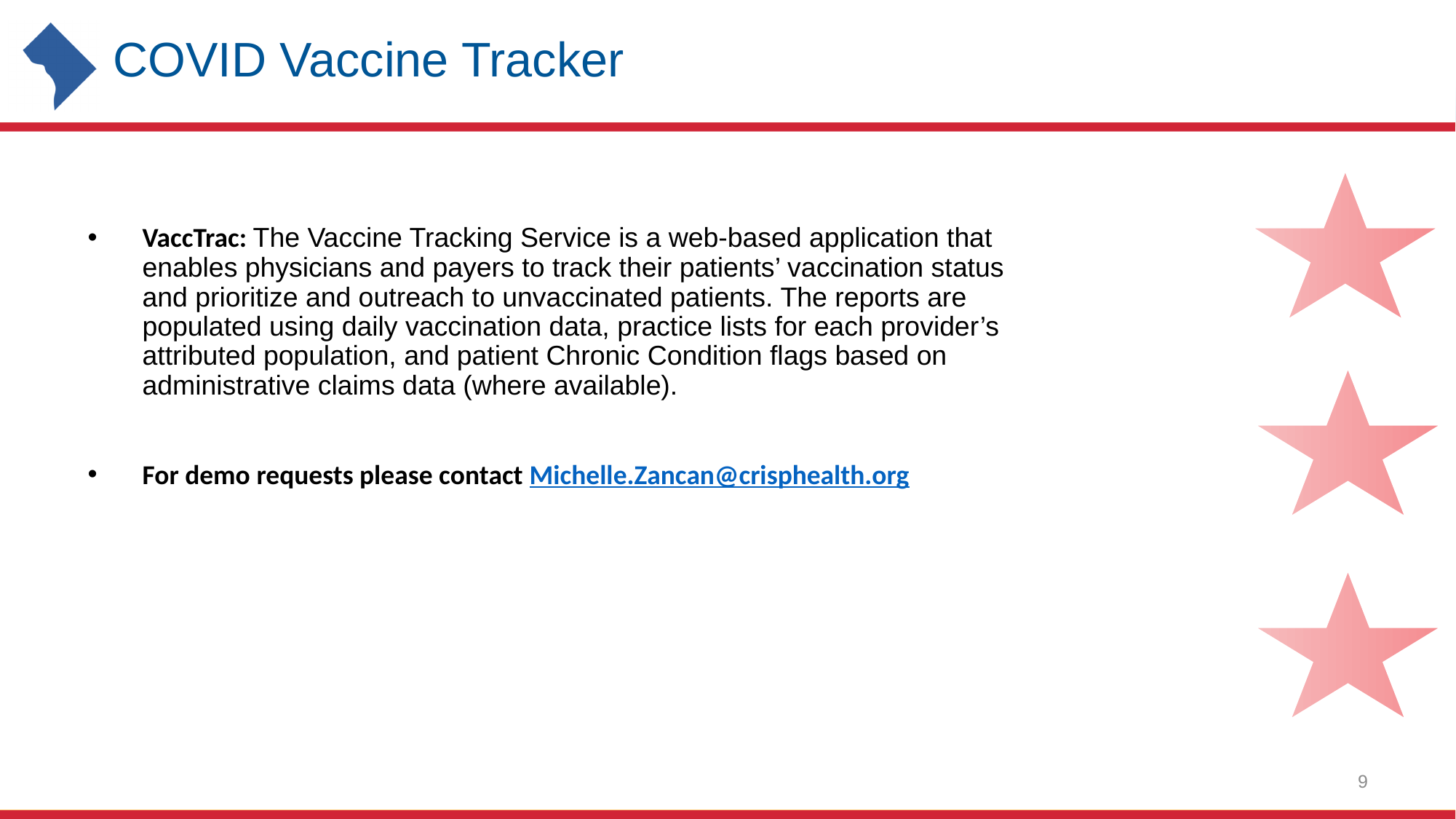

# COVID Vaccine Tracker

VaccTrac: The Vaccine Tracking Service is a web-based application that enables physicians and payers to track their patients’ vaccination status and prioritize and outreach to unvaccinated patients. The reports are populated using daily vaccination data, practice lists for each provider’s attributed population, and patient Chronic Condition flags based on administrative claims data (where available).

For demo requests please contact Michelle.Zancan@crisphealth.org

9